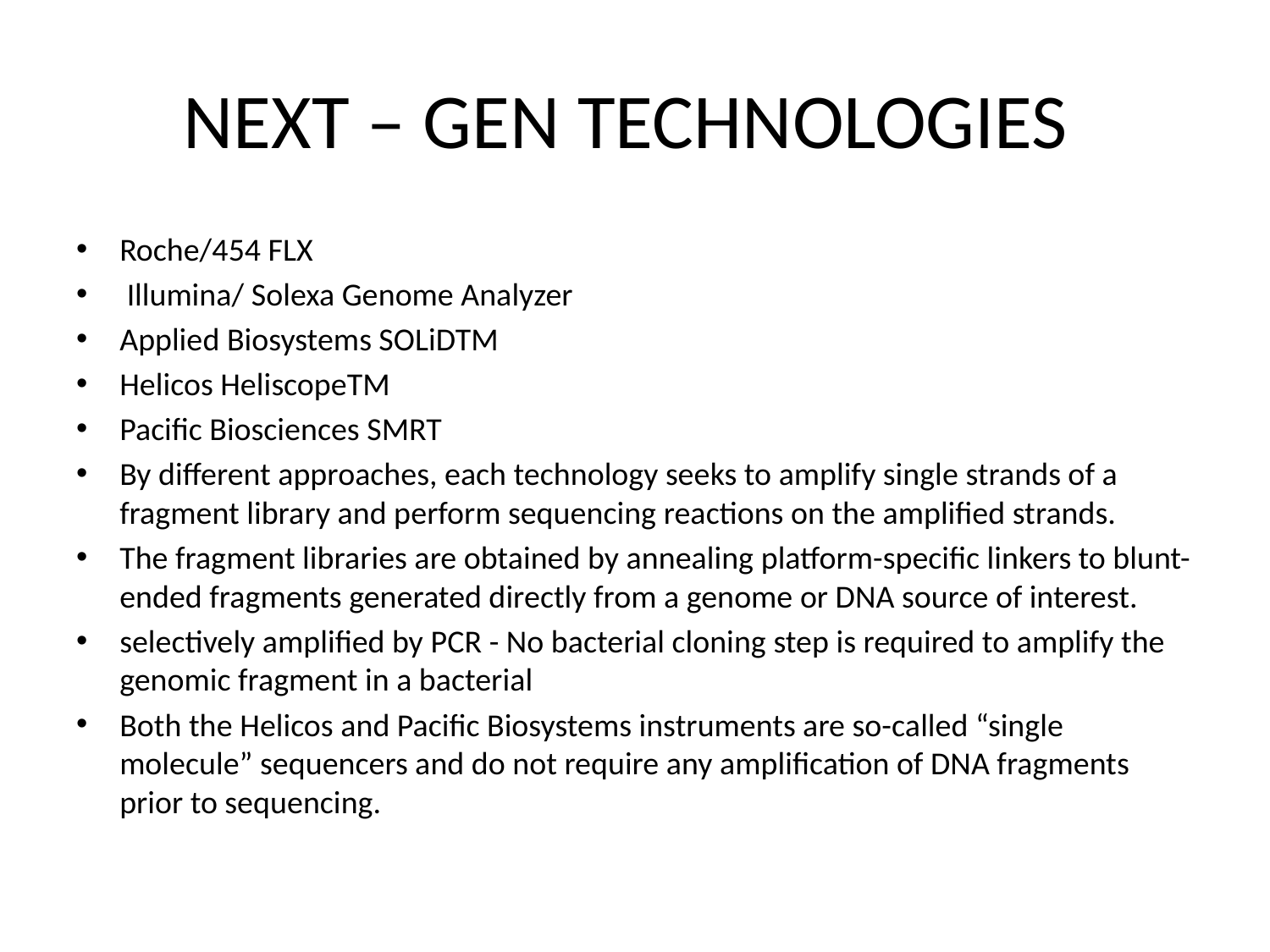

# NEXT – GEN TECHNOLOGIES
Roche/454 FLX
 Illumina/ Solexa Genome Analyzer
Applied Biosystems SOLiDTM
Helicos HeliscopeTM
Pacific Biosciences SMRT
By different approaches, each technology seeks to amplify single strands of a fragment library and perform sequencing reactions on the amplified strands.
The fragment libraries are obtained by annealing platform-specific linkers to blunt-ended fragments generated directly from a genome or DNA source of interest.
selectively amplified by PCR - No bacterial cloning step is required to amplify the genomic fragment in a bacterial
Both the Helicos and Pacific Biosystems instruments are so-called “single molecule” sequencers and do not require any amplification of DNA fragments prior to sequencing.